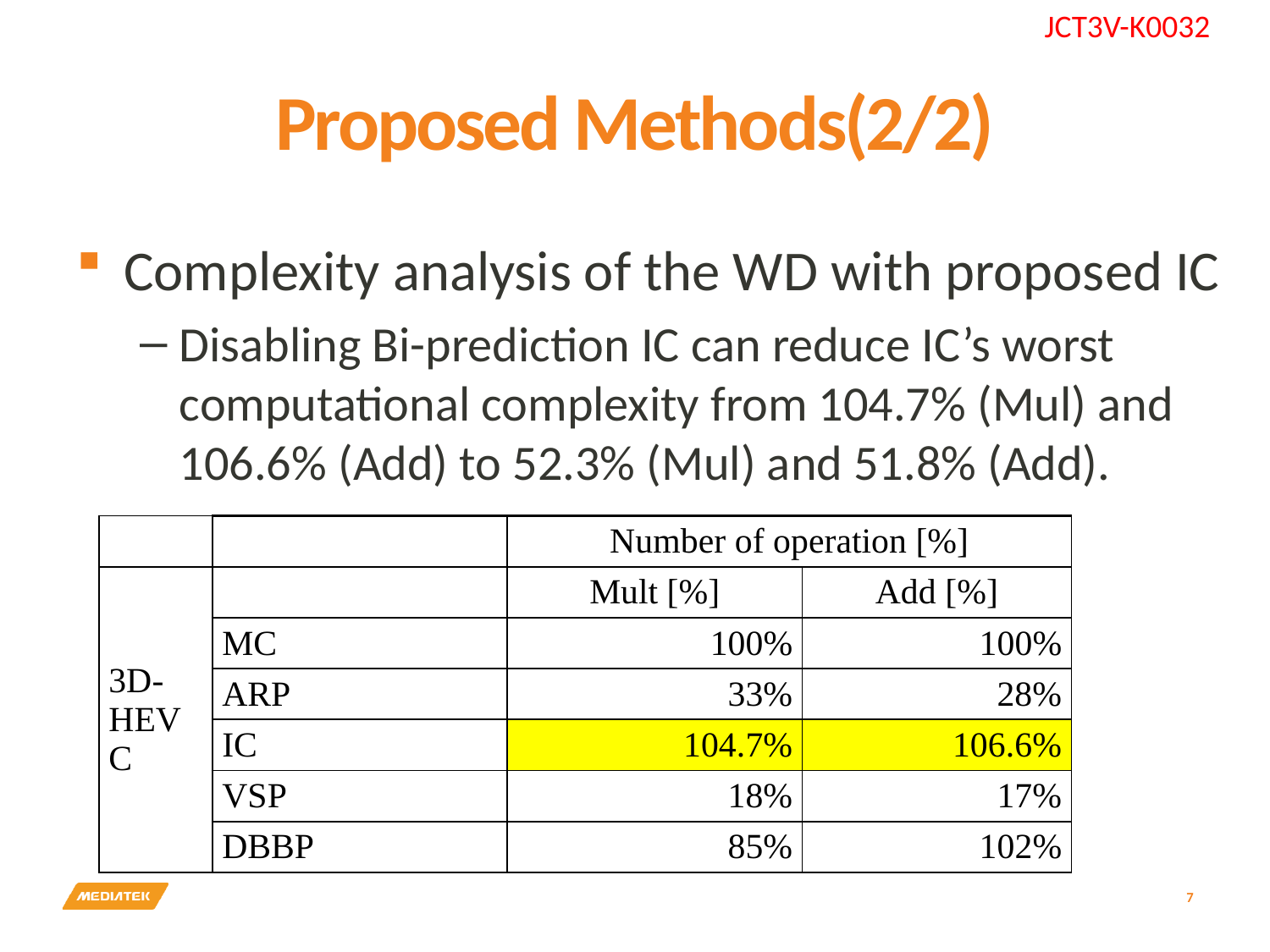

# Proposed Methods(2/2)
Complexity analysis of the WD with proposed IC
Disabling Bi-prediction IC can reduce IC’s worst computational complexity from 104.7% (Mul) and 106.6% (Add) to 52.3% (Mul) and 51.8% (Add).
|  |  | Number of operation [%] |  |
| --- | --- | --- | --- |
| 3D-HEVC |  | Mult [%] | Add [%] |
|  | MC | 100% | 100% |
|  | ARP | 33% | 28% |
|  | IC | 104.7% | 106.6% |
|  | VSP | 18% | 17% |
|  | DBBP | 85% | 102% |
7